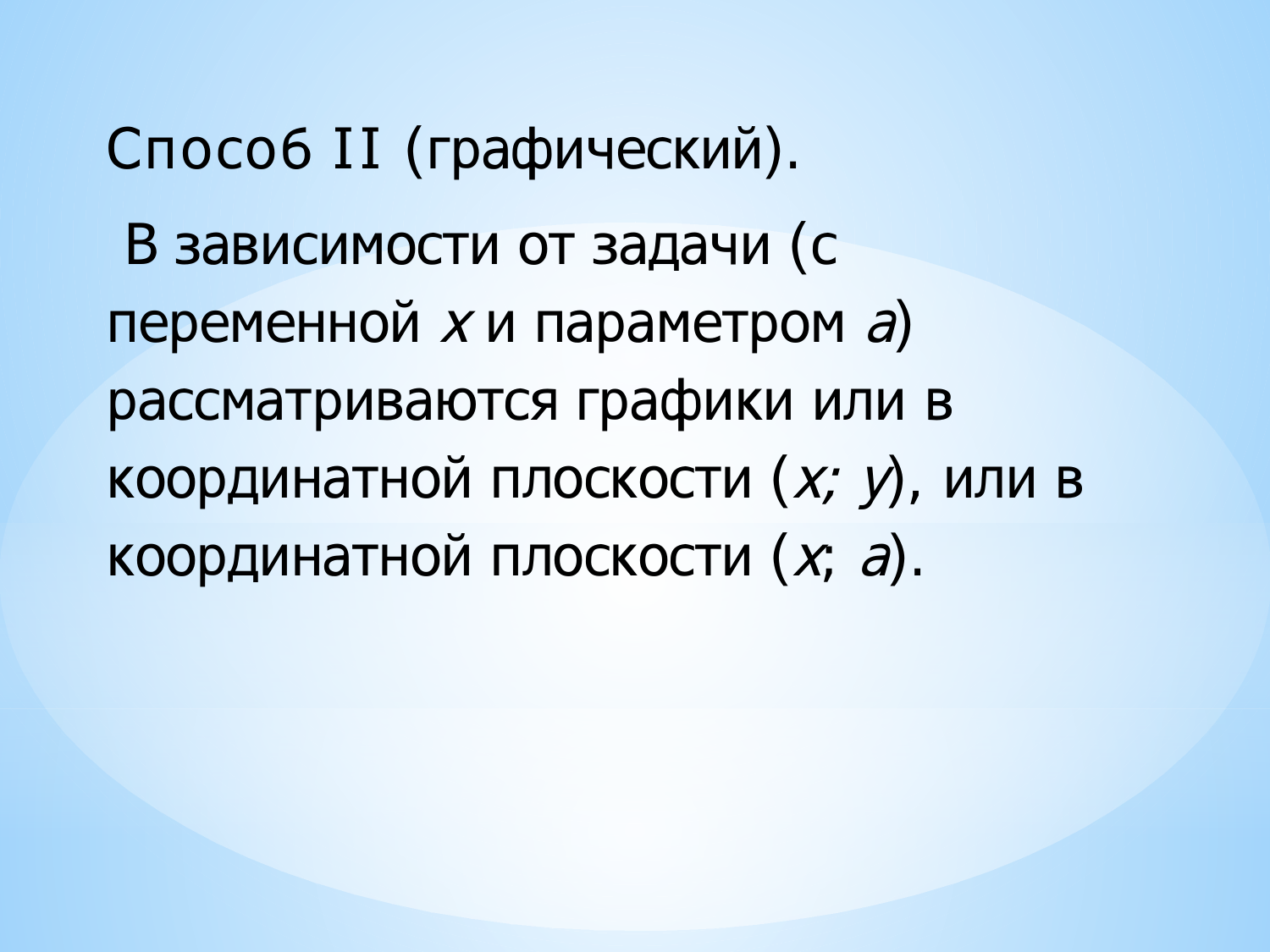

Способ II (графический).
 В зависимости от задачи (с переменной x и параметром a) рассматриваются графики или в координатной плоскости (x; y), или в координатной плоскости (x; a).